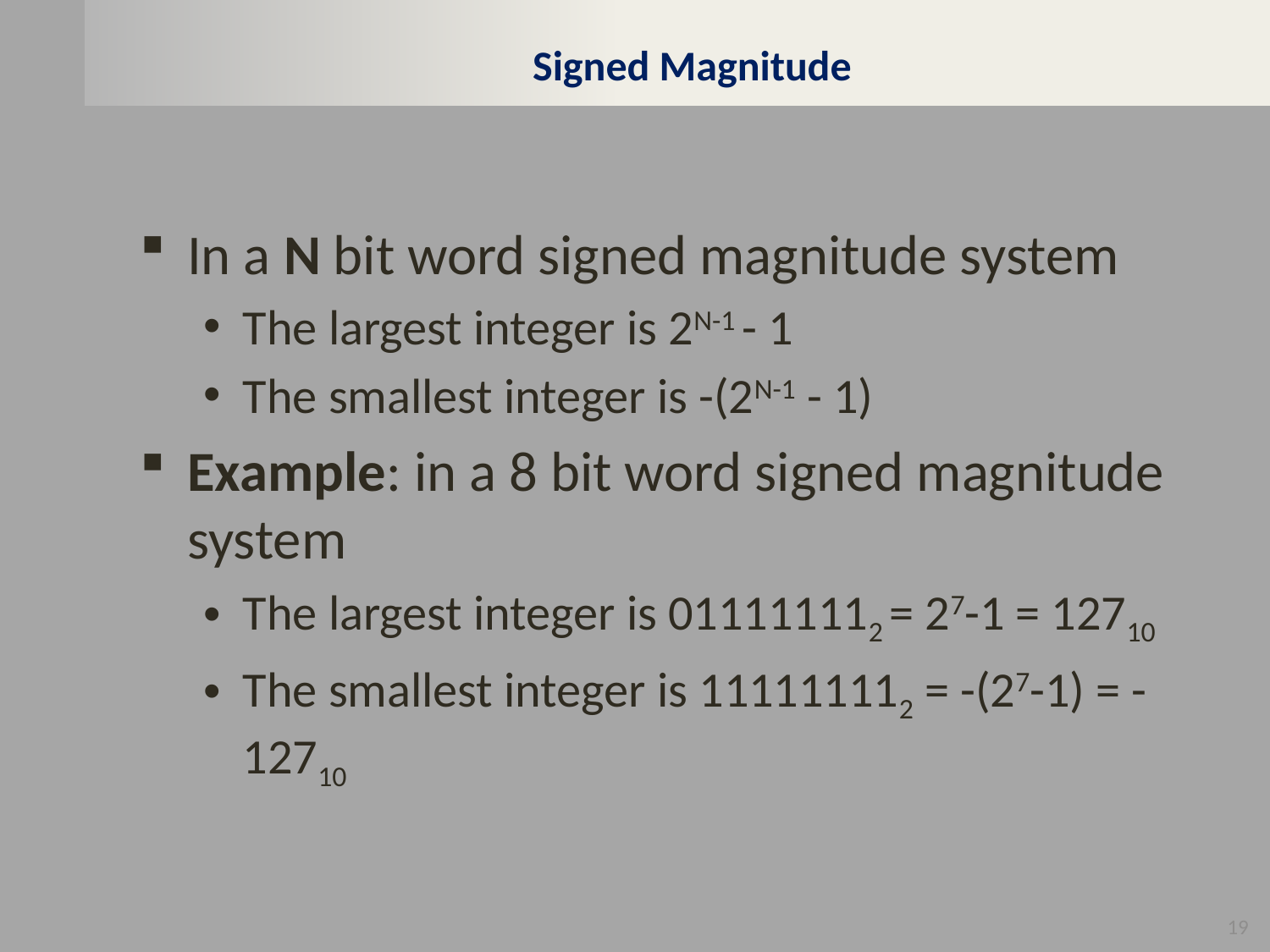

# Signed Magnitude
In a N bit word signed magnitude system
The largest integer is 2N-1 - 1
The smallest integer is -(2N-1 - 1)
Example: in a 8 bit word signed magnitude system
The largest integer is 011111112 = 27-1 = 12710
The smallest integer is 111111112 = -(27-1) = -12710